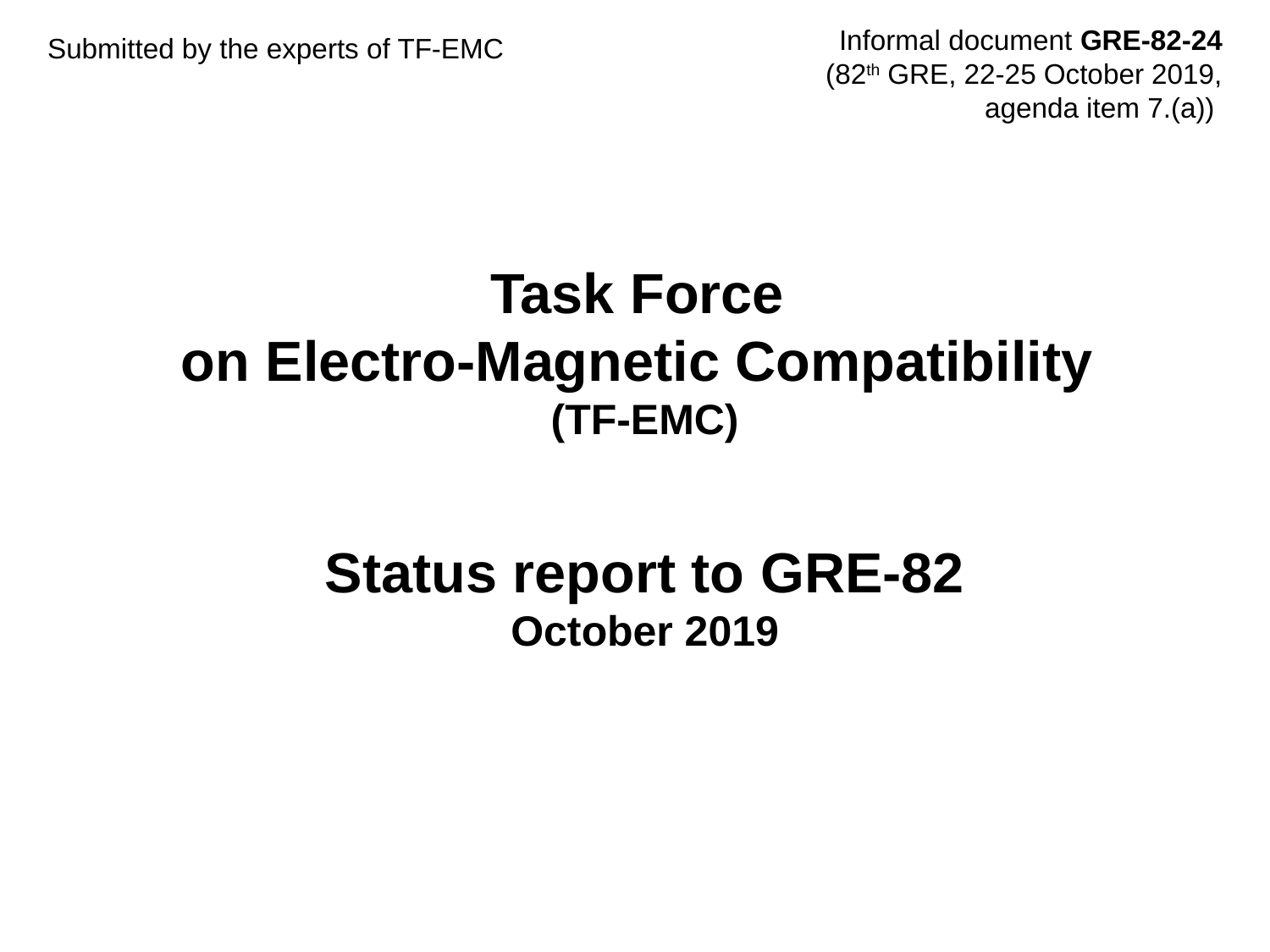

Informal document GRE-82-24
(82th GRE, 22-25 October 2019, agenda item 7.(a))
Submitted by the experts of TF-EMC
# Task Force on Electro-Magnetic Compatibility (TF-EMC) Status report to GRE-82 October 2019